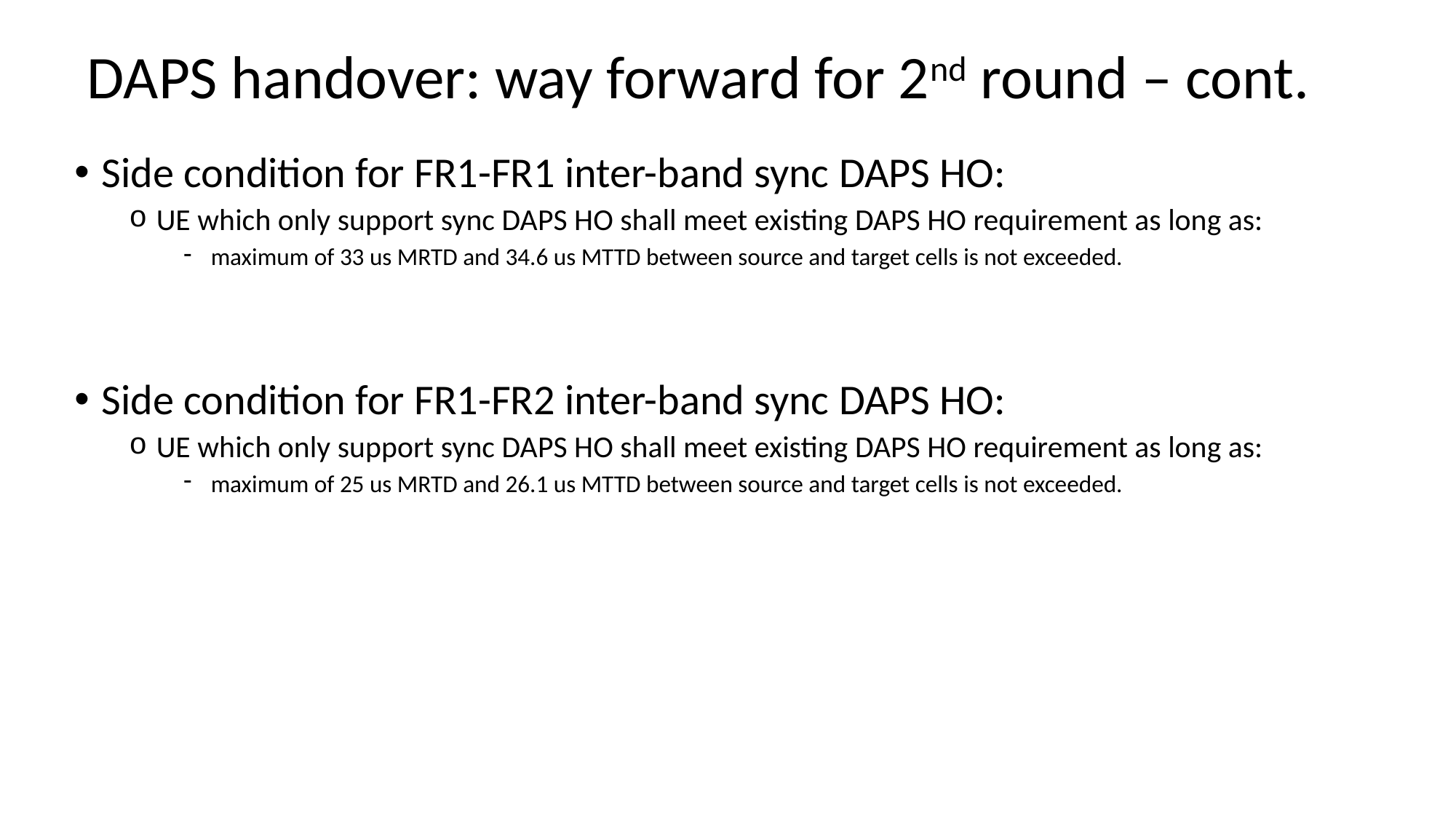

# DAPS handover: way forward for 2nd round – cont.
Side condition for FR1-FR1 inter-band sync DAPS HO:
UE which only support sync DAPS HO shall meet existing DAPS HO requirement as long as:
maximum of 33 us MRTD and 34.6 us MTTD between source and target cells is not exceeded.

Side condition for FR1-FR2 inter-band sync DAPS HO:
UE which only support sync DAPS HO shall meet existing DAPS HO requirement as long as:
maximum of 25 us MRTD and 26.1 us MTTD between source and target cells is not exceeded.